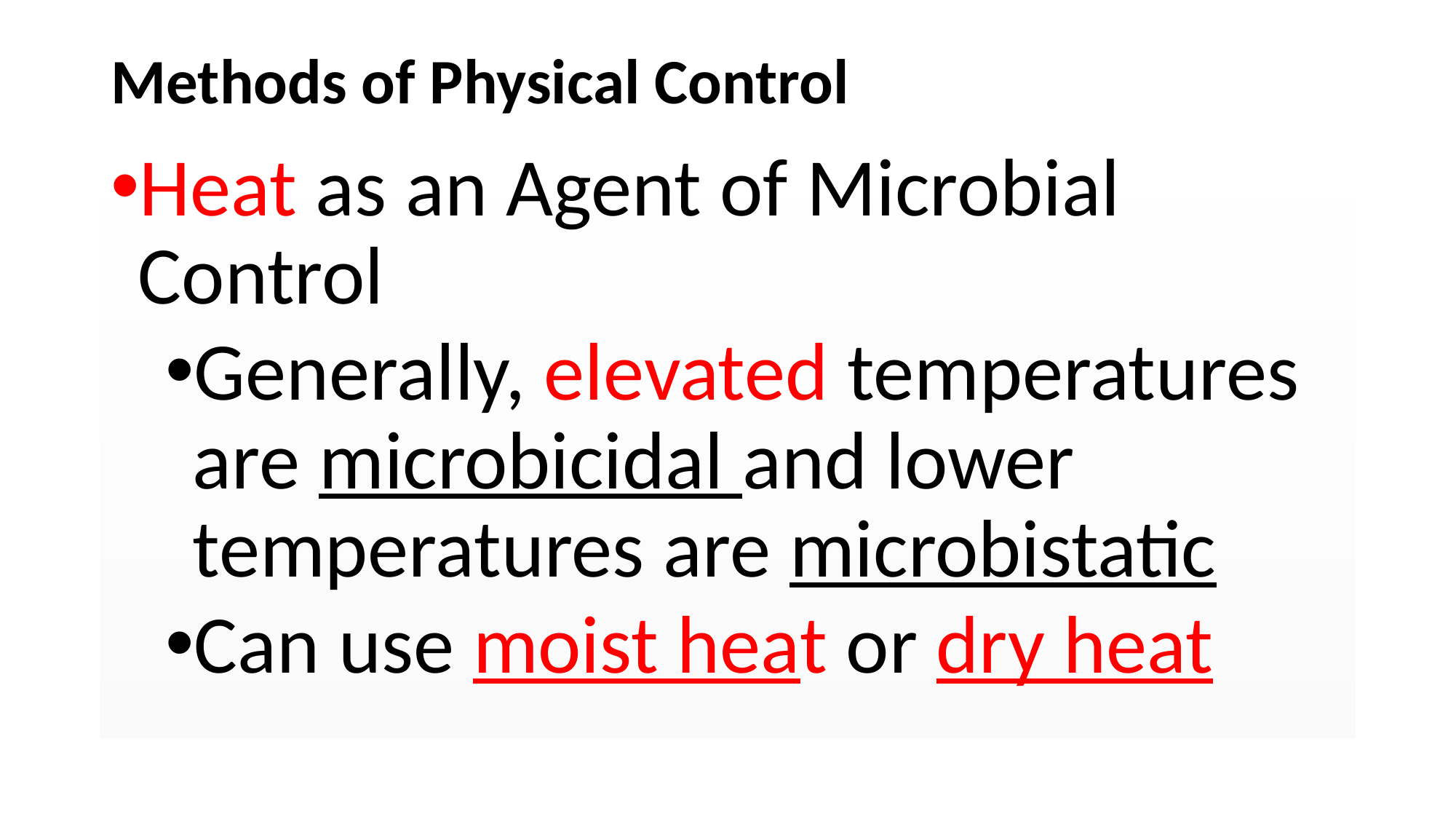

# Methods of Physical Control
Heat as an Agent of Microbial Control
Generally, elevated temperatures are microbicidal and lower temperatures are microbistatic
Can use moist heat or dry heat